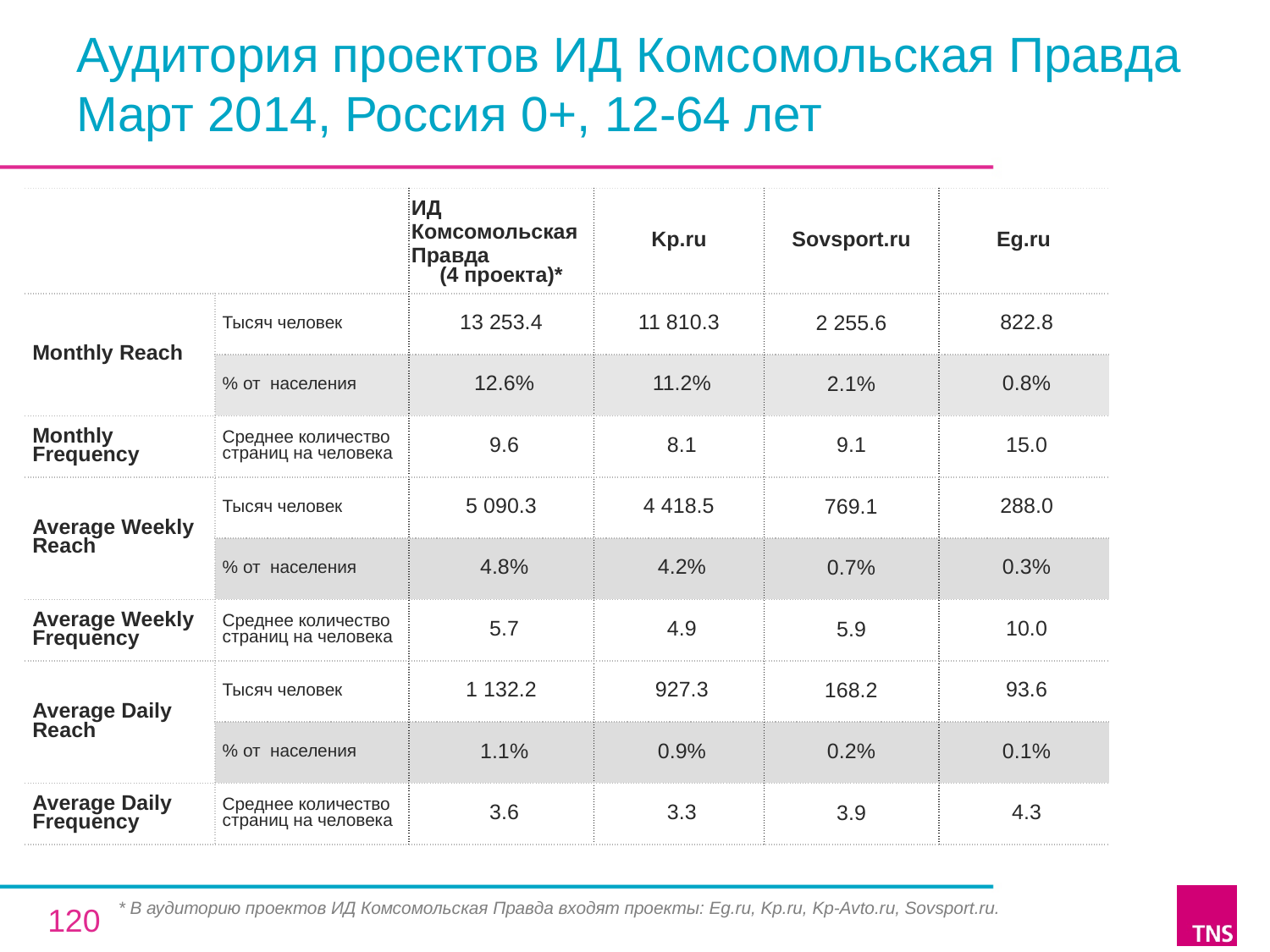

# Аудитория проектов ИД Комсомольская Правда Март 2014, Россия 0+, 12-64 лет
|  |  | ИД Комсомольская Правда (4 проекта)\* | Kp.ru | Sovsport.ru | Eg.ru |
| --- | --- | --- | --- | --- | --- |
| Monthly Reach | Тысяч человек | 13 253.4 | 11 810.3 | 2 255.6 | 822.8 |
|  | % от населения | 12.6% | 11.2% | 2.1% | 0.8% |
| Monthly Frequency | Среднее количество страниц на человека | 9.6 | 8.1 | 9.1 | 15.0 |
| Average Weekly Reach | Тысяч человек | 5 090.3 | 4 418.5 | 769.1 | 288.0 |
|  | % от населения | 4.8% | 4.2% | 0.7% | 0.3% |
| Average Weekly Frequency | Среднее количество страниц на человека | 5.7 | 4.9 | 5.9 | 10.0 |
| Average Daily Reach | Тысяч человек | 1 132.2 | 927.3 | 168.2 | 93.6 |
|  | % от населения | 1.1% | 0.9% | 0.2% | 0.1% |
| Average Daily Frequency | Среднее количество страниц на человека | 3.6 | 3.3 | 3.9 | 4.3 |
* В аудиторию проектов ИД Комсомольская Правда входят проекты: Eg.ru, Kp.ru, Kp-Avto.ru, Sovsport.ru.
120